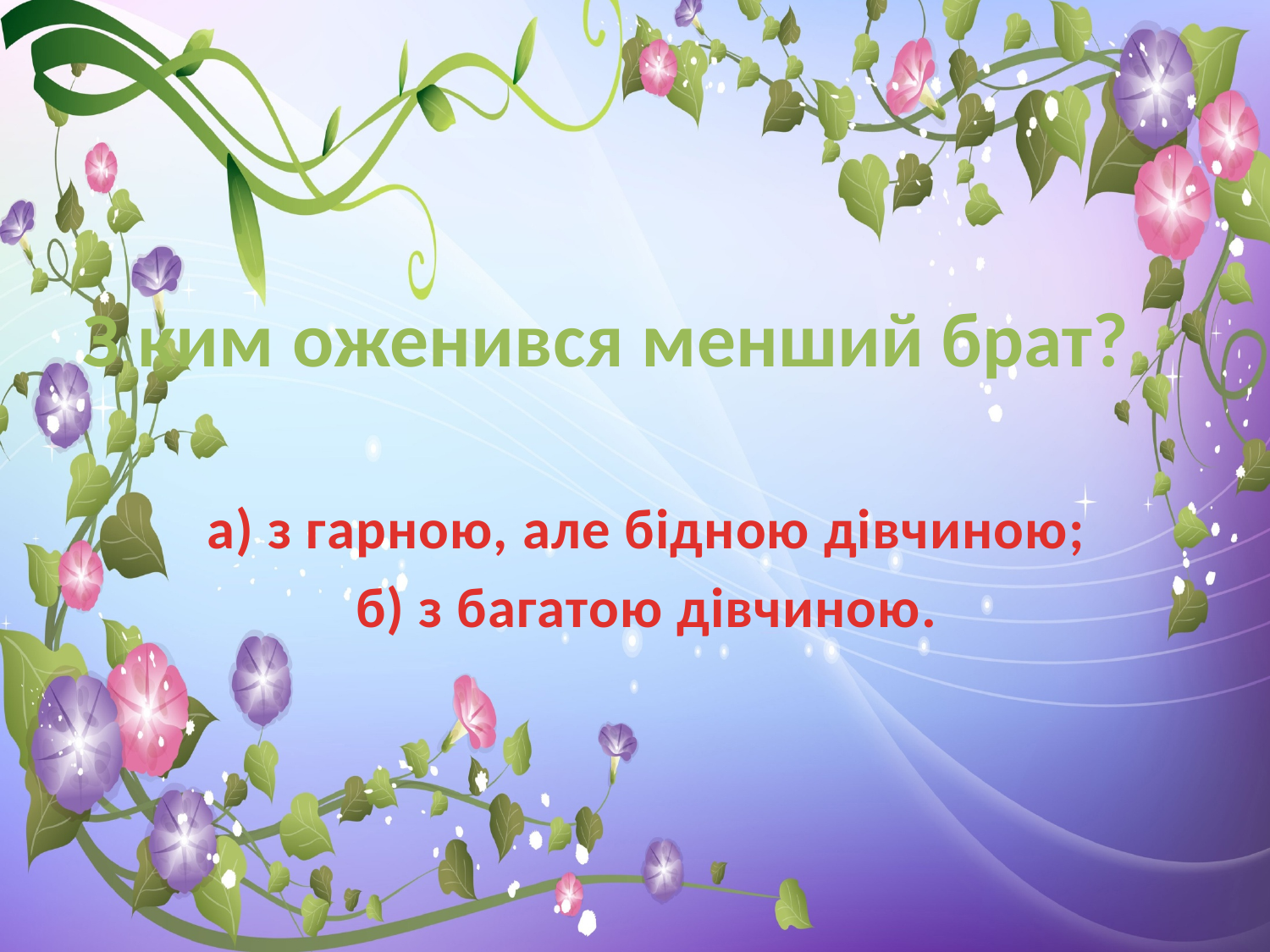

# З ким оженився менший брат?
а) з гарною, але бідною дівчиною;
б) з багатою дівчиною.